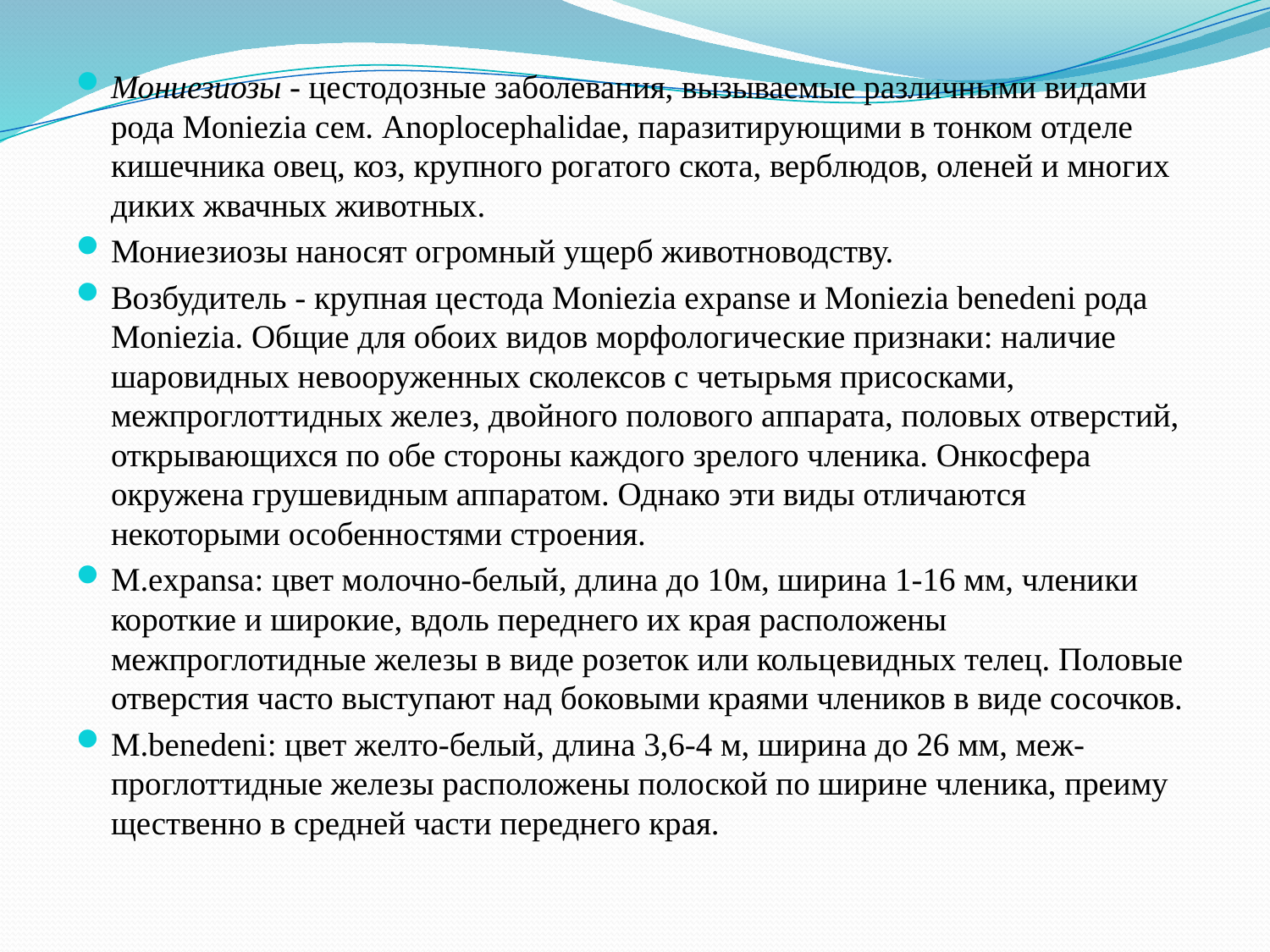

Мониезиозы - цестодозные заболевания, вызываемые различными видами рода Moniezia сем. Anoplocephalidae, паразитирующими в тонком отделе кишечника овец, коз, крупного рогатого скота, верб­людов, оленей и многих диких жвачных животных.
Мониезиозы наносят огромный ущерб животноводству.
Возбудитель - крупная цестода Moniezia expanse и Moniezia benedeni рода Moniezia. Общие для обоих видов морфологические признаки: наличие шаровидных невооруженных сколексов с четырьмя присосками, межпроглоттидных желез, двойного полового аппарата, половых отверстий, открыва­ющихся по обе стороны каждого зрелого членика. Онкосфера окружена грушевидным аппаратом. Однако эти виды отличаются некоторыми осо­бенностями строения.
M.expansa: цвет молочно-белый, длина до 10м, ширина 1-16 мм, члени­ки короткие и широкие, вдоль переднего их края расположены межпроглотидные железы в виде розеток или кольцевидных телец. Половые отверстия часто выступают над боковыми краями члеников в виде сосочков.
M.benedeni: цвет желто-белый, длина 3,6-4 м, ширина до 26 мм, меж-проглоттидные железы расположены полоской по ширине членика, преиму­щественно в средней части переднего края.